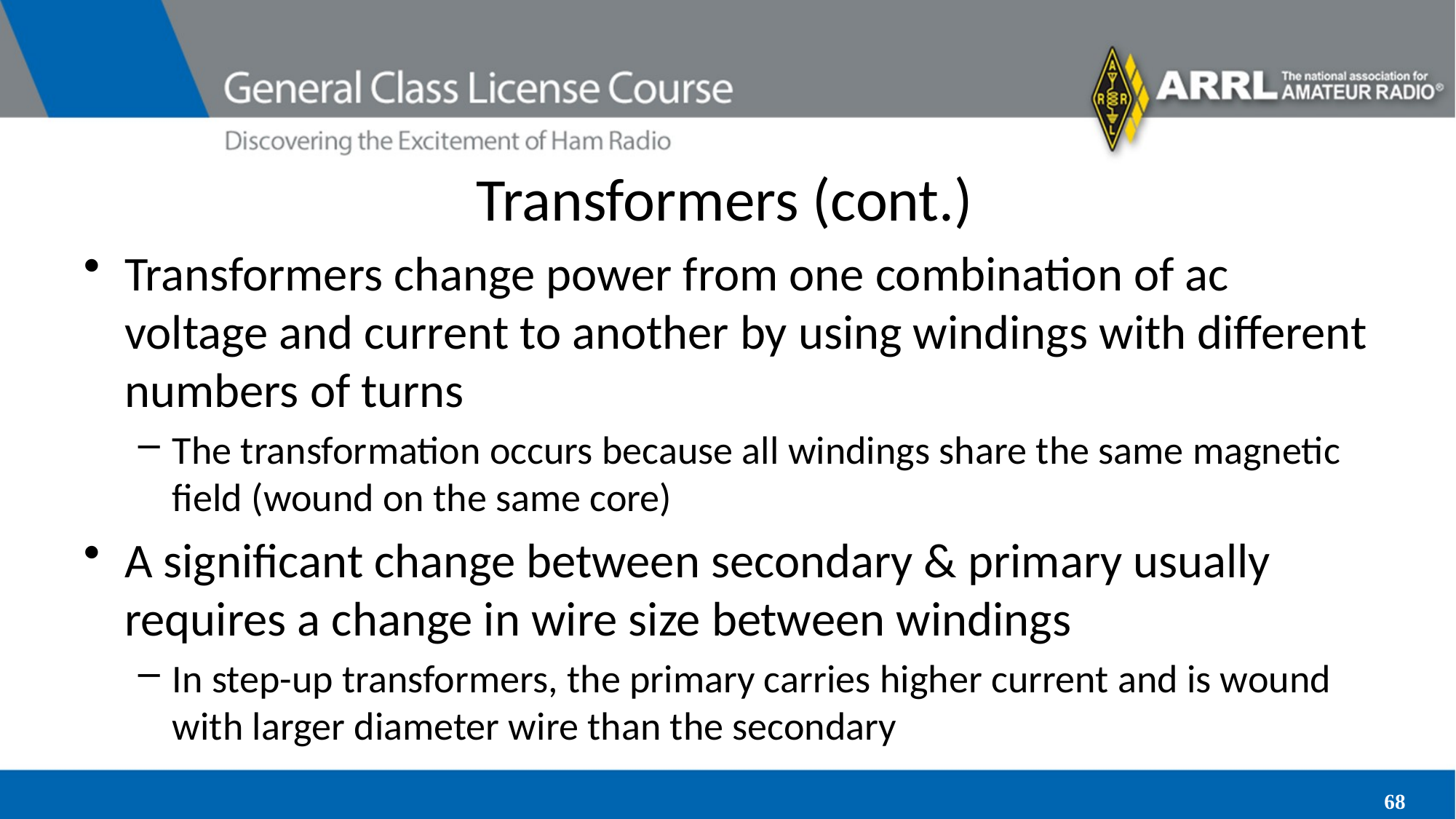

# Transformers (cont.)
Transformers change power from one combination of ac voltage and current to another by using windings with different numbers of turns
The transformation occurs because all windings share the same magnetic field (wound on the same core)
A significant change between secondary & primary usually requires a change in wire size between windings
In step-up transformers, the primary carries higher current and is wound with larger diameter wire than the secondary